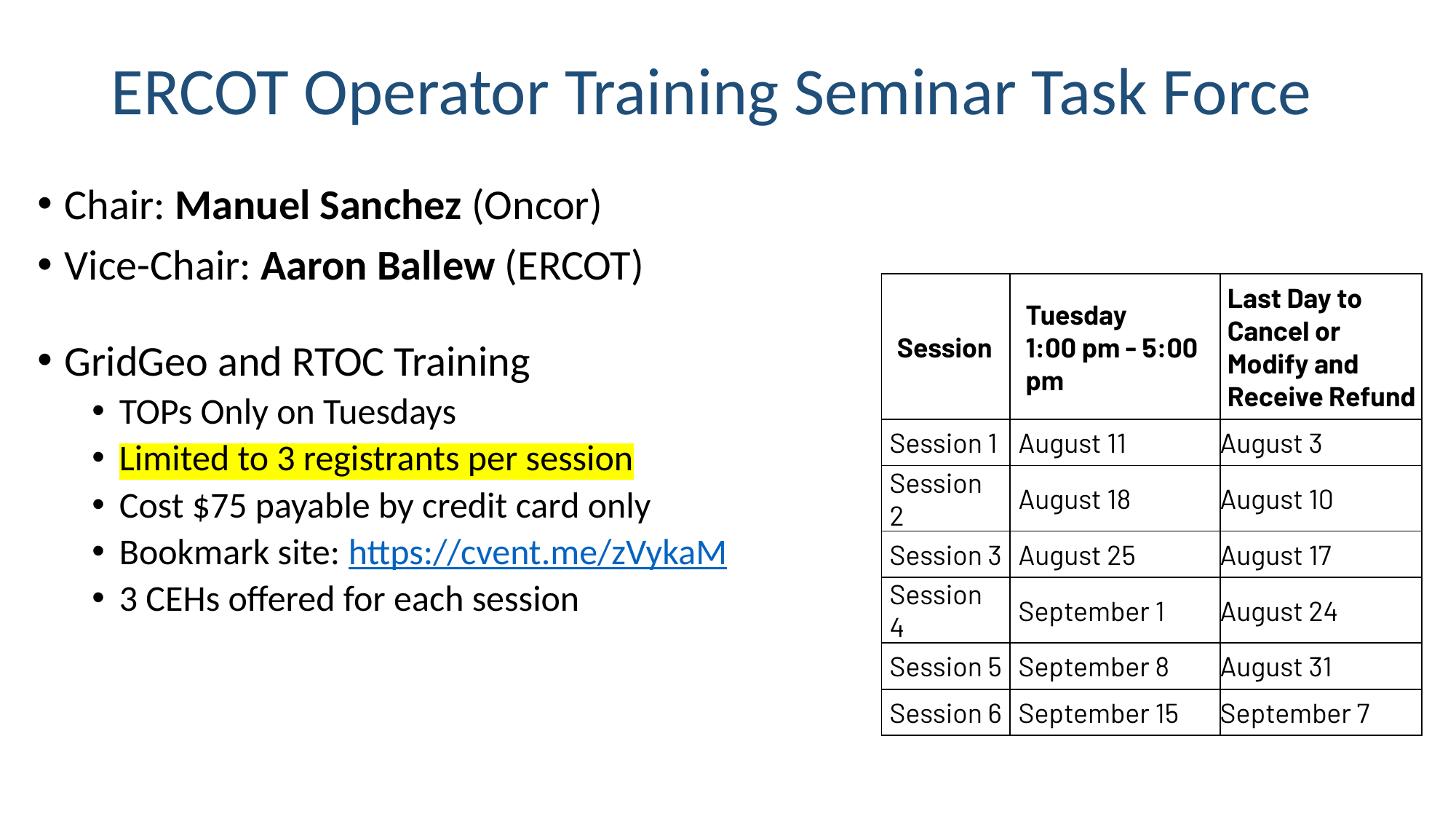

# ERCOT Operator Training Seminar Task Force
Chair: Manuel Sanchez (Oncor)
Vice-Chair: Aaron Ballew (ERCOT)

GridGeo and RTOC Training
TOPs Only on Tuesdays
Limited to 3 registrants per session
Cost $75 payable by credit card only
Bookmark site: https://cvent.me/zVykaM
3 CEHs offered for each session
| Session | Tuesday 1:00 pm - 5:00 pm | Last Day to Cancel or Modify and Receive Refund |
| --- | --- | --- |
| Session 1 | August 11 | August 3 |
| Session 2 | August 18 | August 10 |
| Session 3 | August 25 | August 17 |
| Session 4 | September 1 | August 24 |
| Session 5 | September 8 | August 31 |
| Session 6 | September 15 | September 7 |